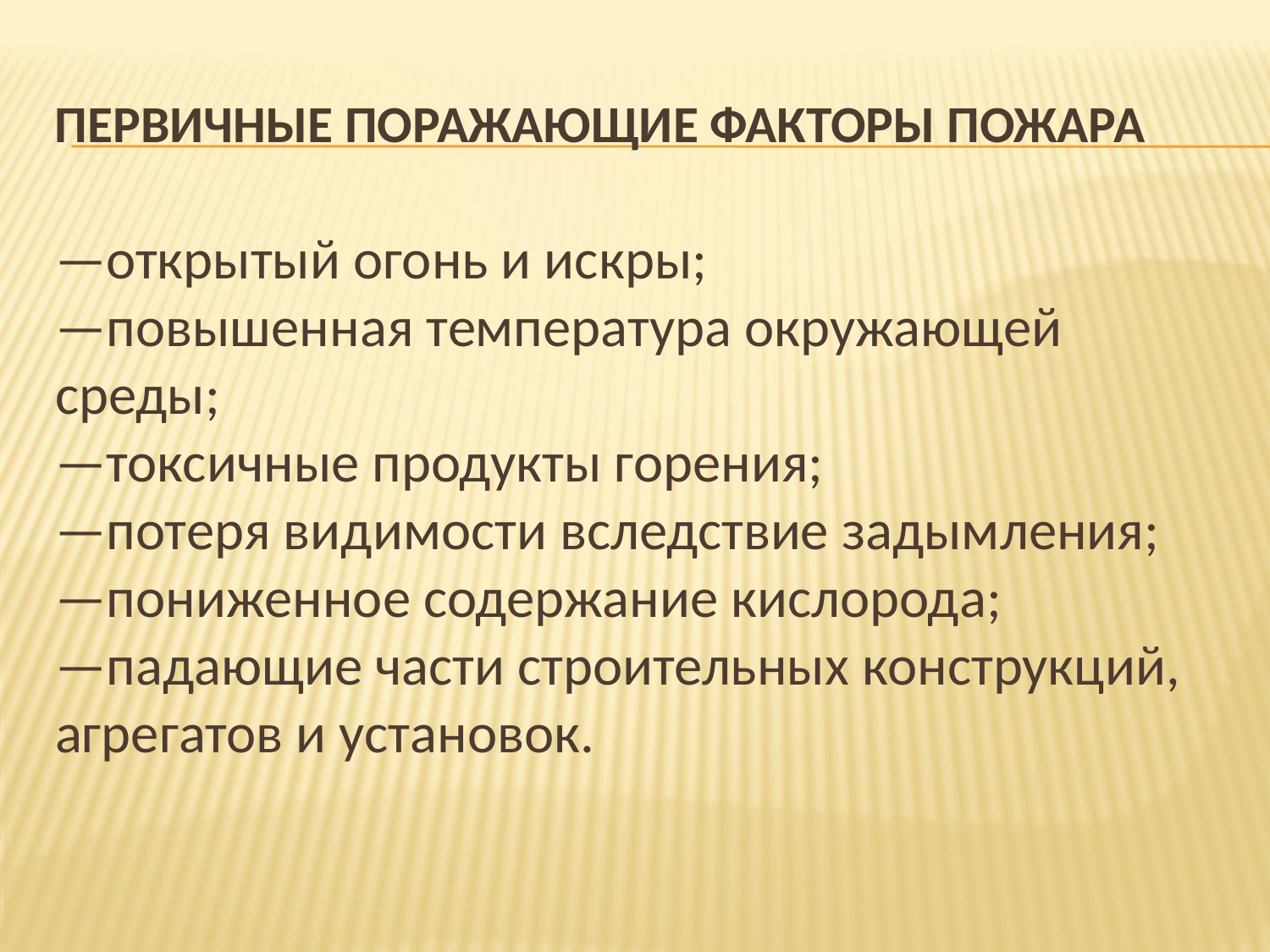

# Первичные поражающие факторы пожара
—открытый огонь и искры; 
—повышенная температура окружающей среды; 
—токсичные продукты горения; 
—потеря видимости вследствие задымления; 
—пониженное содержание кислорода; 
—падающие части строительных конструкций, агрегатов и установок.